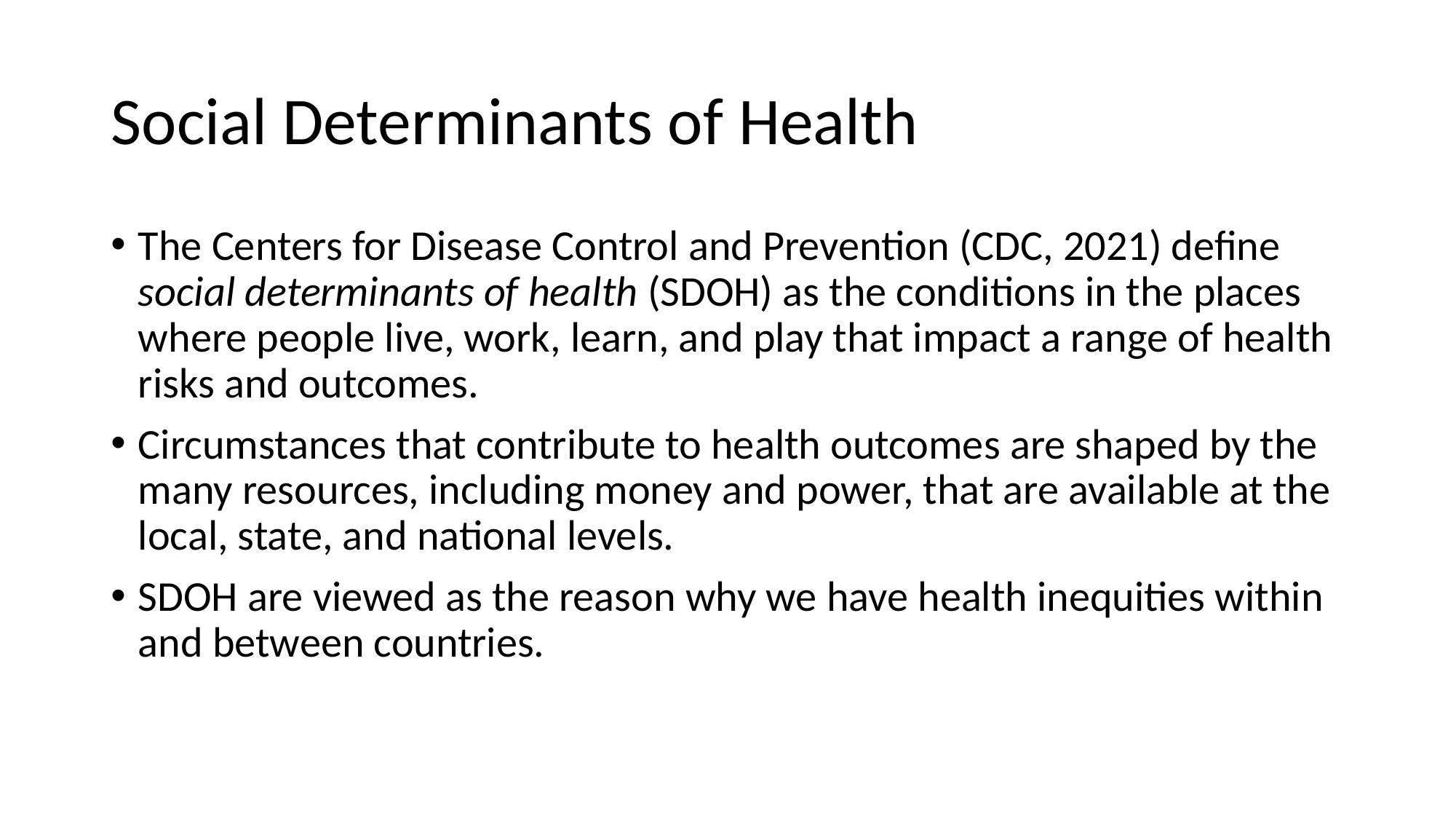

# Social Determinants of Health
The Centers for Disease Control and Prevention (CDC, 2021) define social determinants of health (SDOH) as the conditions in the places where people live, work, learn, and play that impact a range of health risks and outcomes.
Circumstances that contribute to health outcomes are shaped by the many resources, including money and power, that are available at the local, state, and national levels.
SDOH are viewed as the reason why we have health inequities within and between countries.